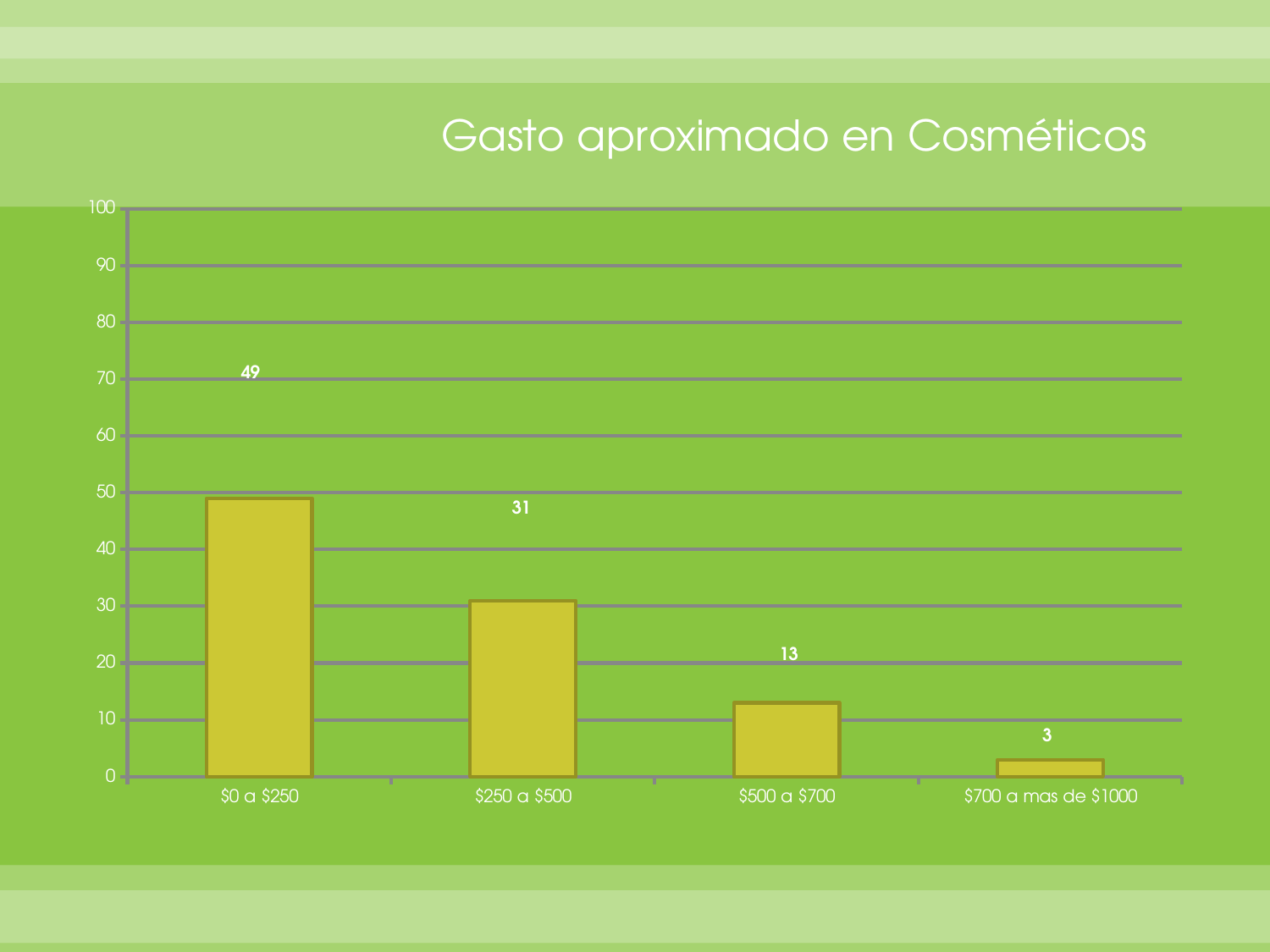

### Chart: Gasto aproximado en Cosméticos

| Category | Frecuencia |
|---|---|
| $0 a $250 | 49.0 |
| $250 a $500 | 31.0 |
| $500 a $700 | 13.0 |
| $700 a mas de $1000 | 3.0 |